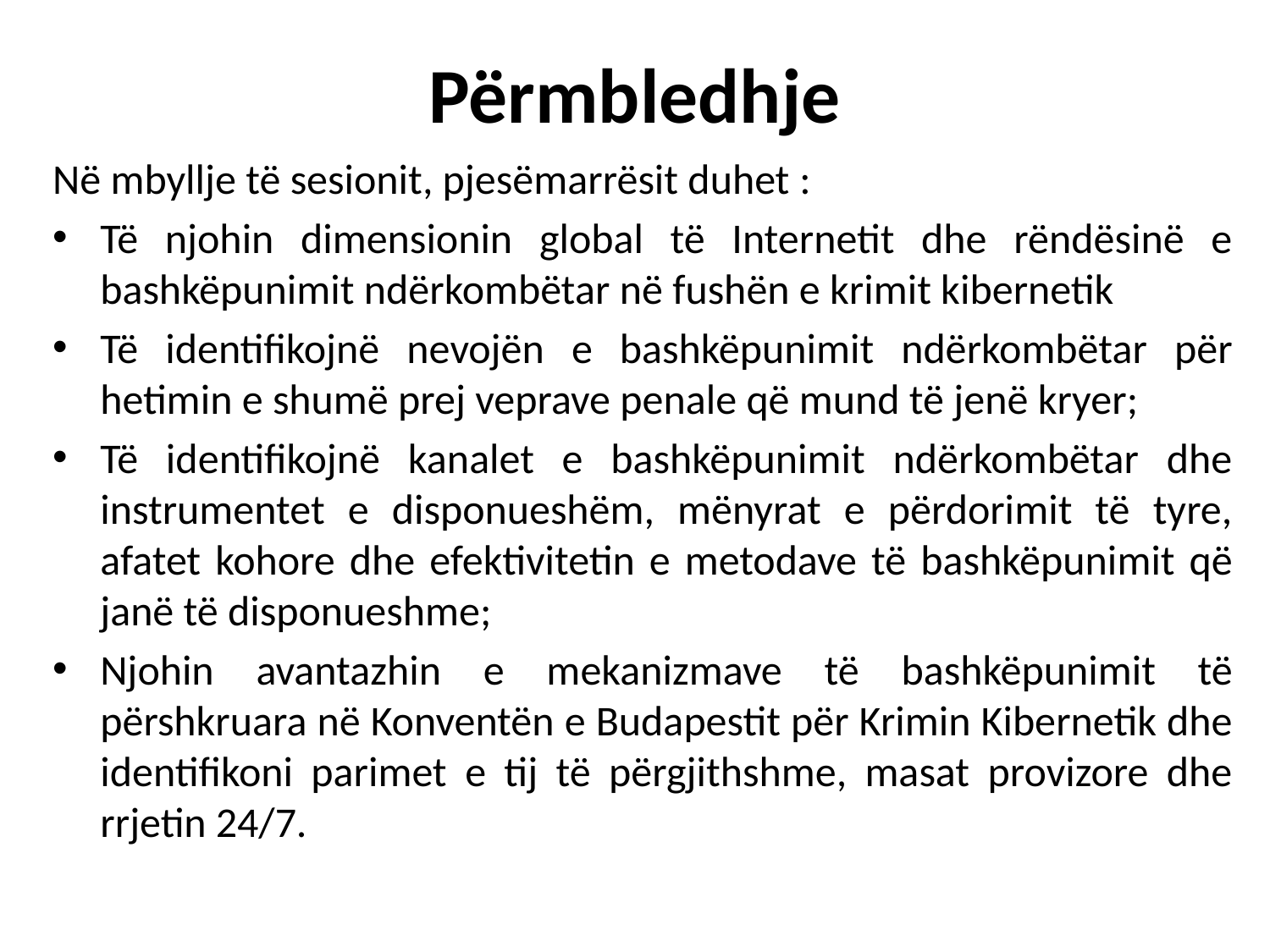

Përmbledhje
Në mbyllje të sesionit, pjesëmarrësit duhet :
Të njohin dimensionin global të Internetit dhe rëndësinë e bashkëpunimit ndërkombëtar në fushën e krimit kibernetik
Të identifikojnë nevojën e bashkëpunimit ndërkombëtar për hetimin e shumë prej veprave penale që mund të jenë kryer;
Të identifikojnë kanalet e bashkëpunimit ndërkombëtar dhe instrumentet e disponueshëm, mënyrat e përdorimit të tyre, afatet kohore dhe efektivitetin e metodave të bashkëpunimit që janë të disponueshme;
Njohin avantazhin e mekanizmave të bashkëpunimit të përshkruara në Konventën e Budapestit për Krimin Kibernetik dhe identifikoni parimet e tij të përgjithshme, masat provizore dhe rrjetin 24/7.